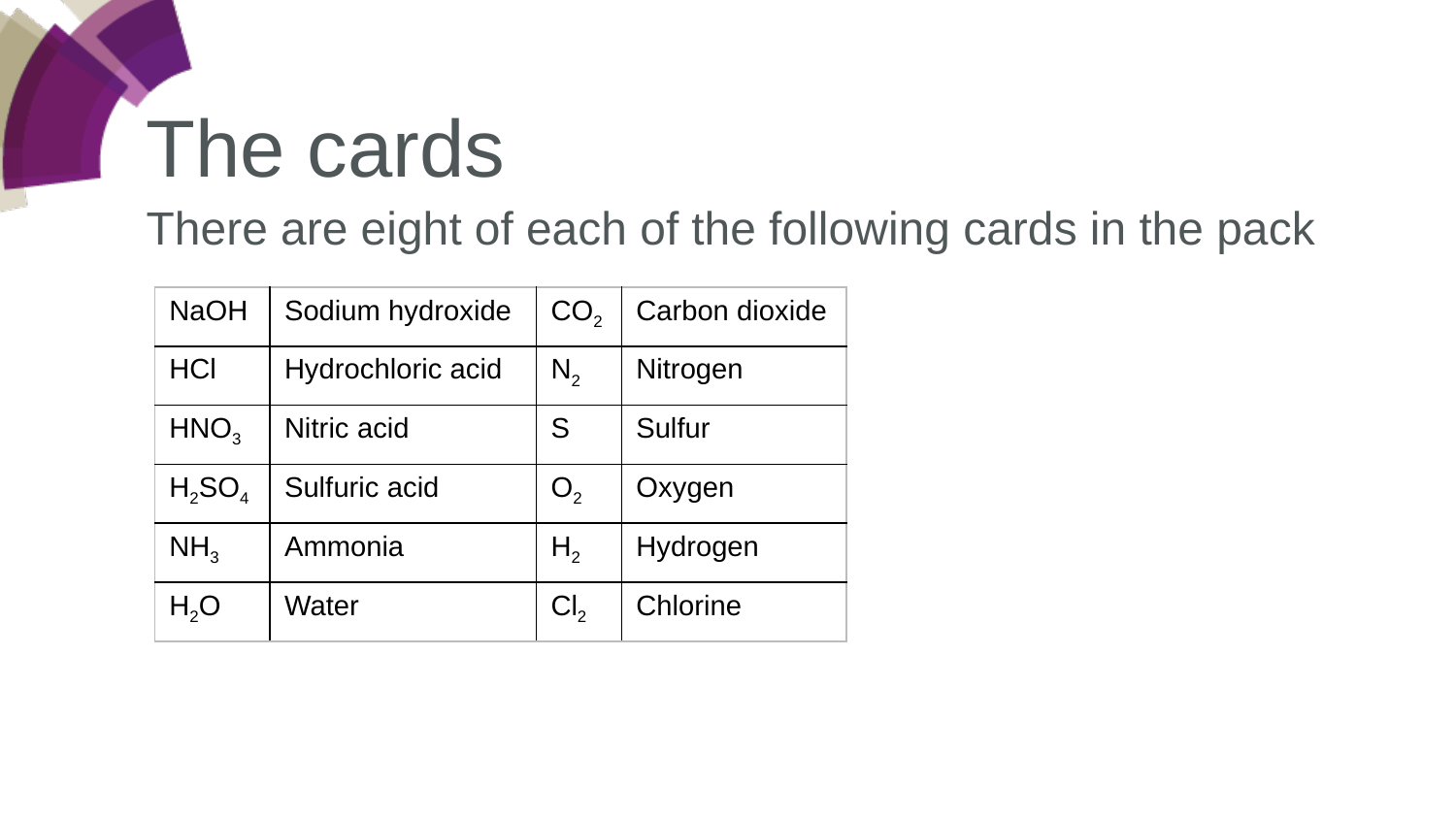

# The cards
There are eight of each of the following cards in the pack
| NaOH | Sodium hydroxide | CO2 | Carbon dioxide |
| --- | --- | --- | --- |
| HCl | Hydrochloric acid | N2 | Nitrogen |
| HNO3 | Nitric acid | S | Sulfur |
| H2SO4 | Sulfuric acid | O2 | Oxygen |
| NH3 | Ammonia | H2 | Hydrogen |
| H2O | Water | Cl2 | Chlorine |